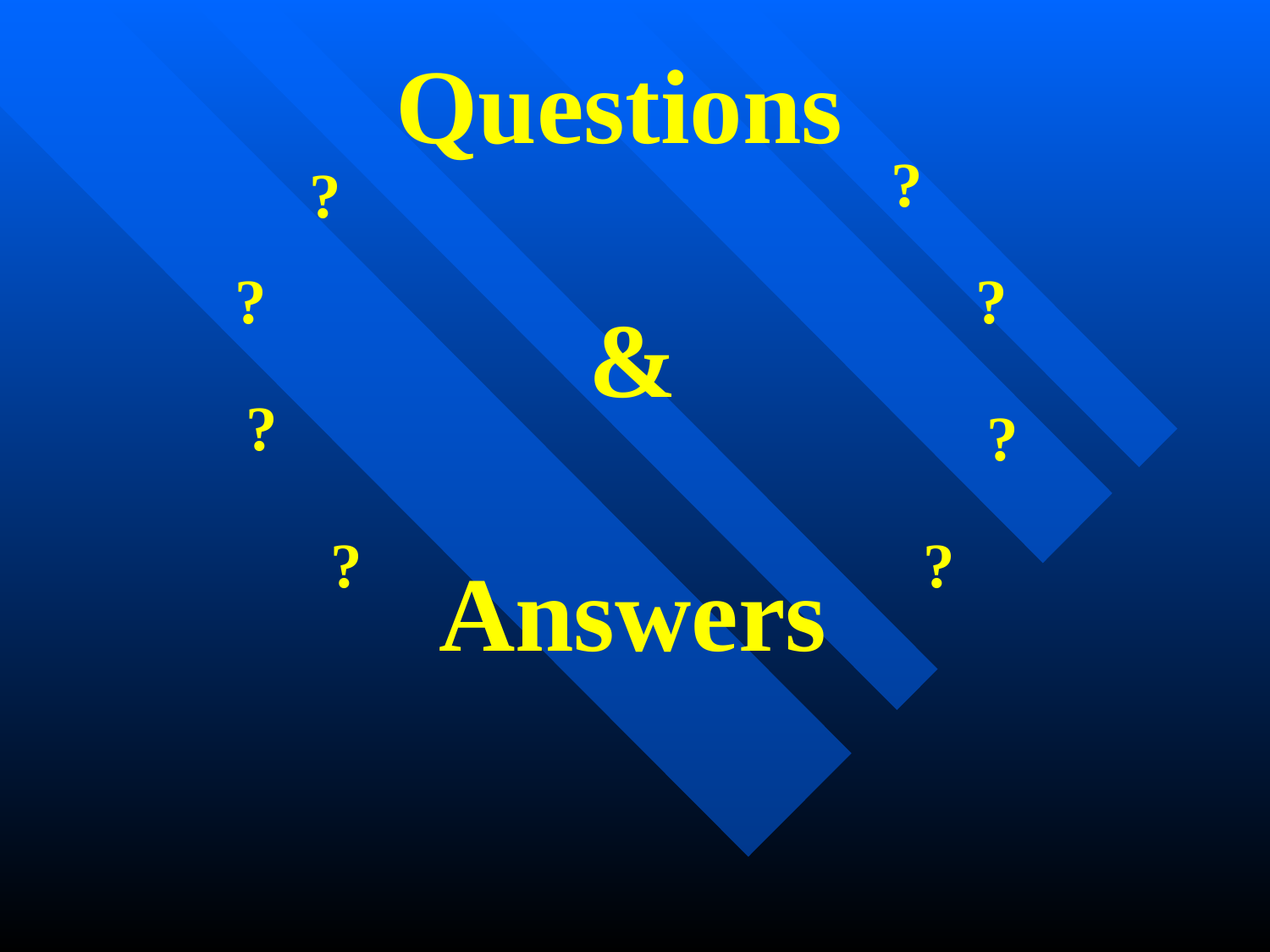

Questions

&

Answers
?
?
?
?
?
?
?
?